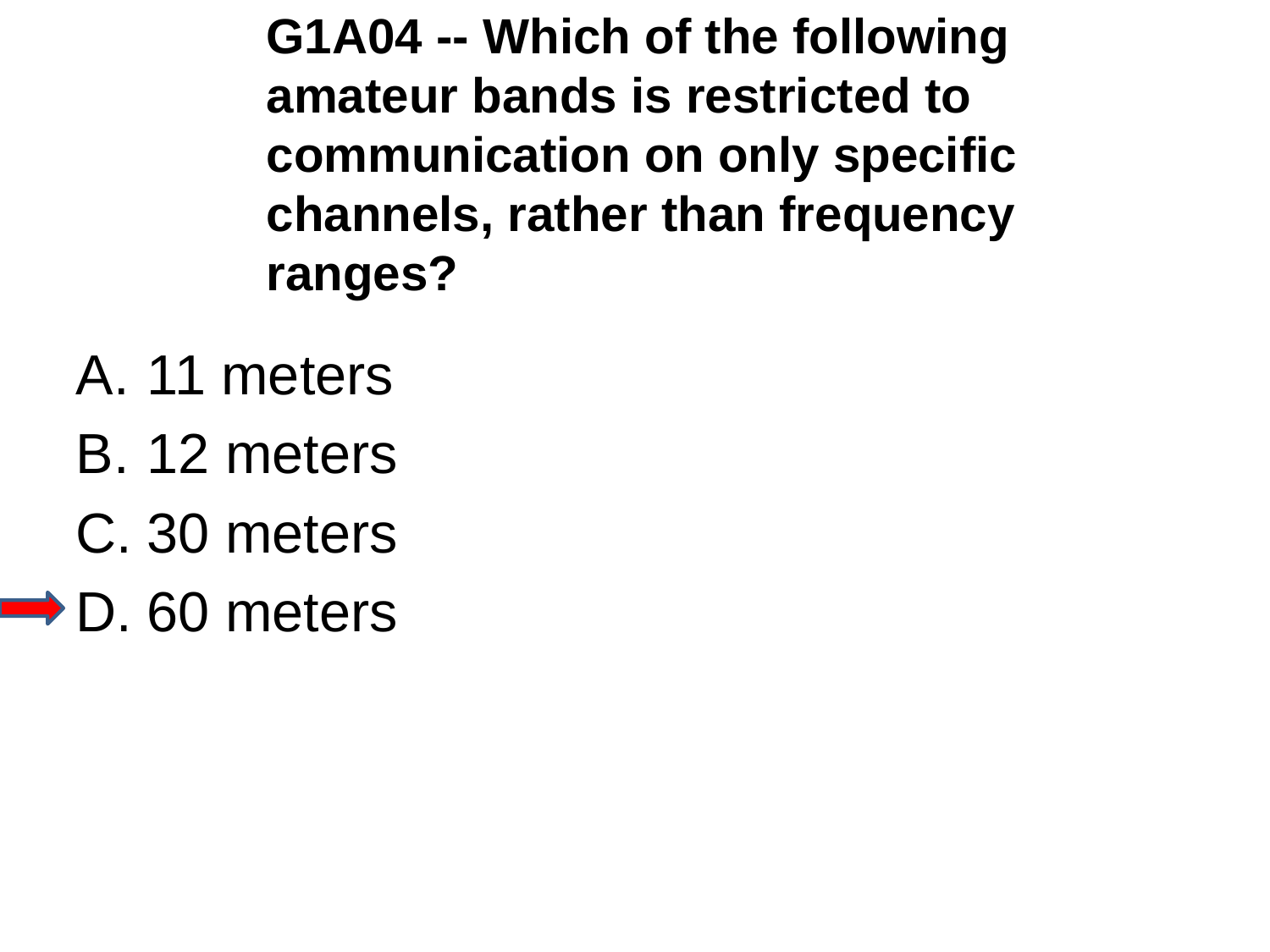

G1A04 -- Which of the following amateur bands is restricted to communication on only specific channels, rather than frequency ranges?
A.	11 meters
B.	12 meters
C.	30 meters
D.	60 meters